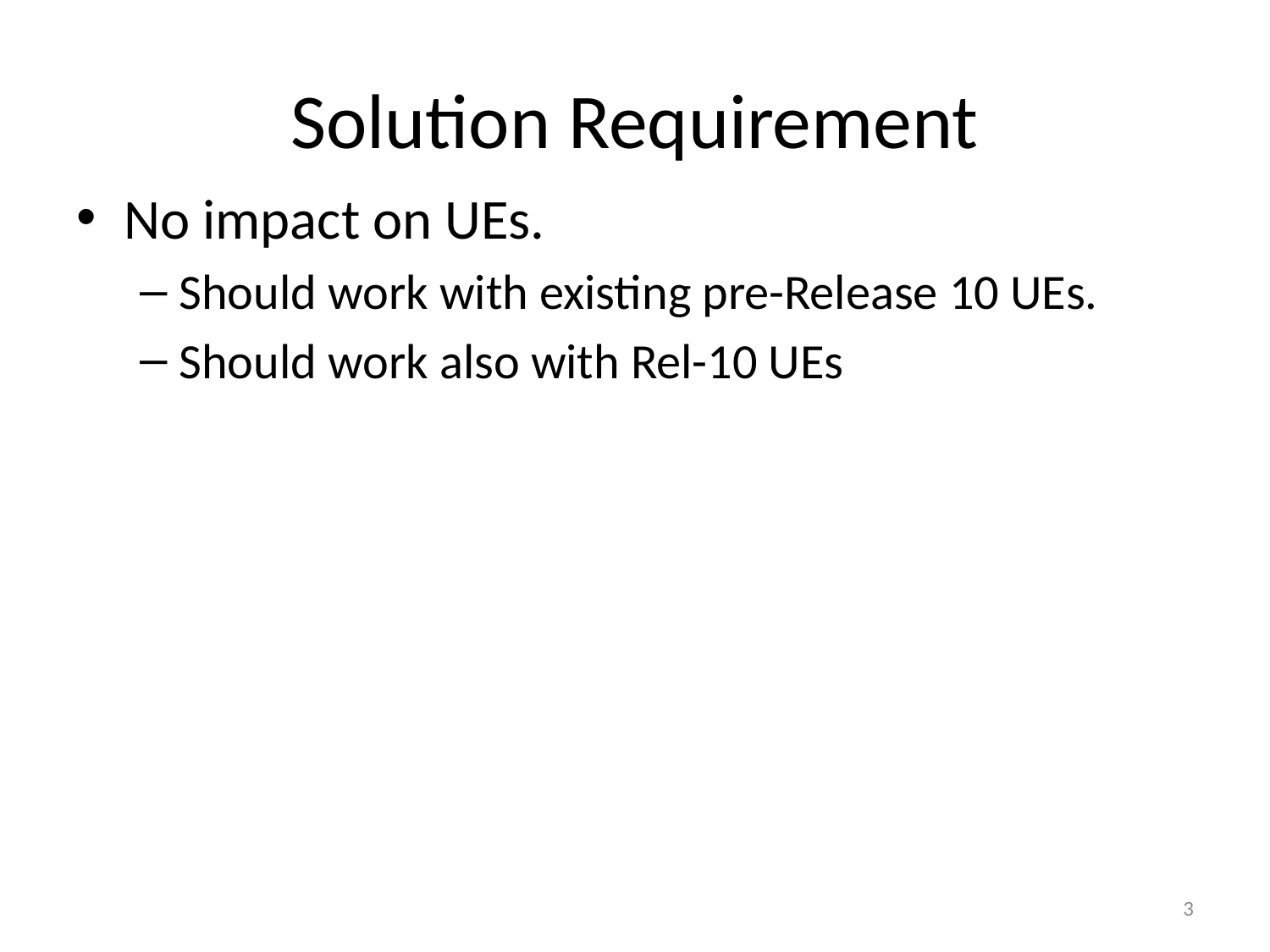

# Solution Requirement
No impact on UEs.
Should work with existing pre-Release 10 UEs.
Should work also with Rel-10 UEs

3